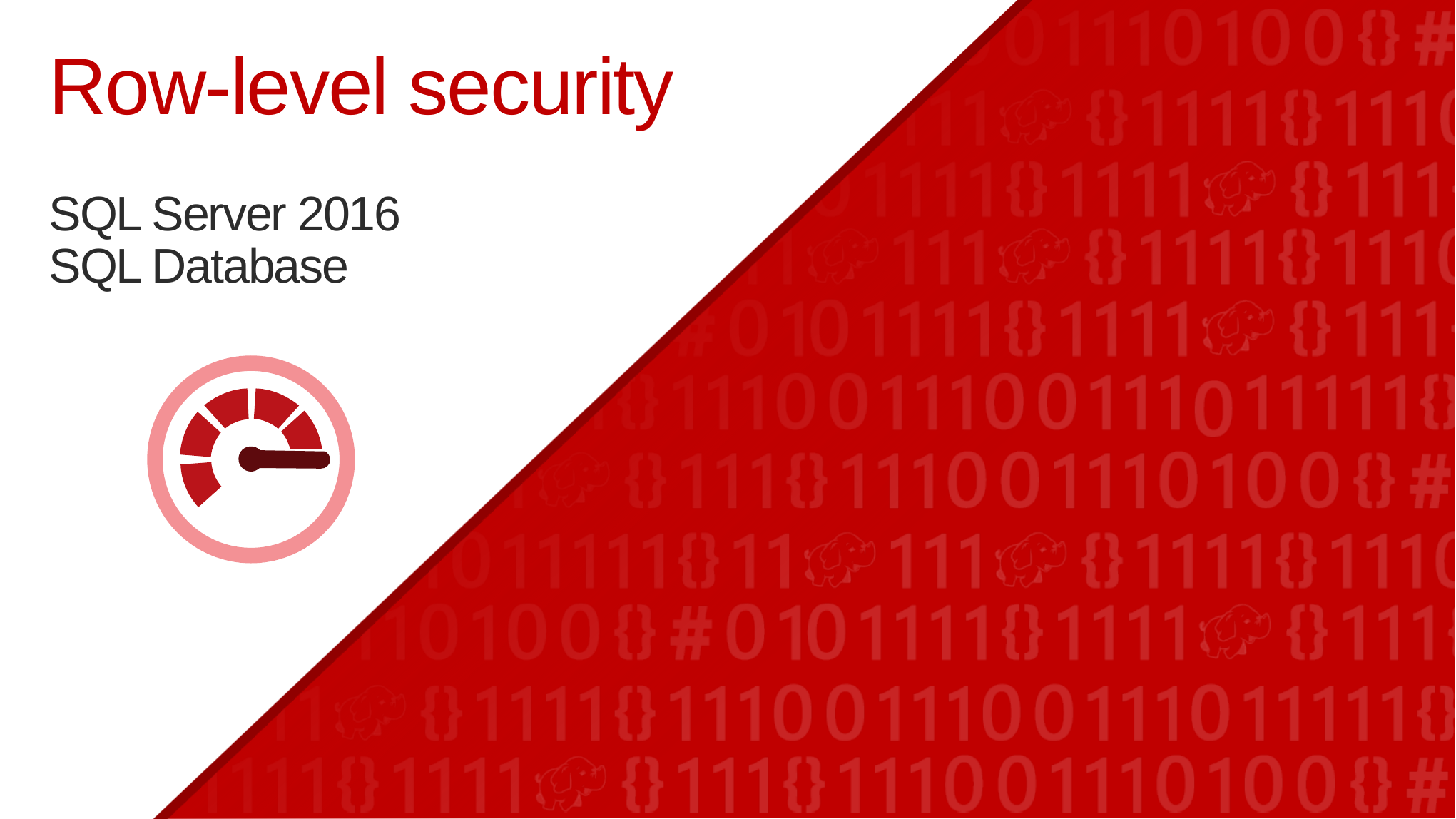

# Row-level security
SQL Server 2016
SQL Database